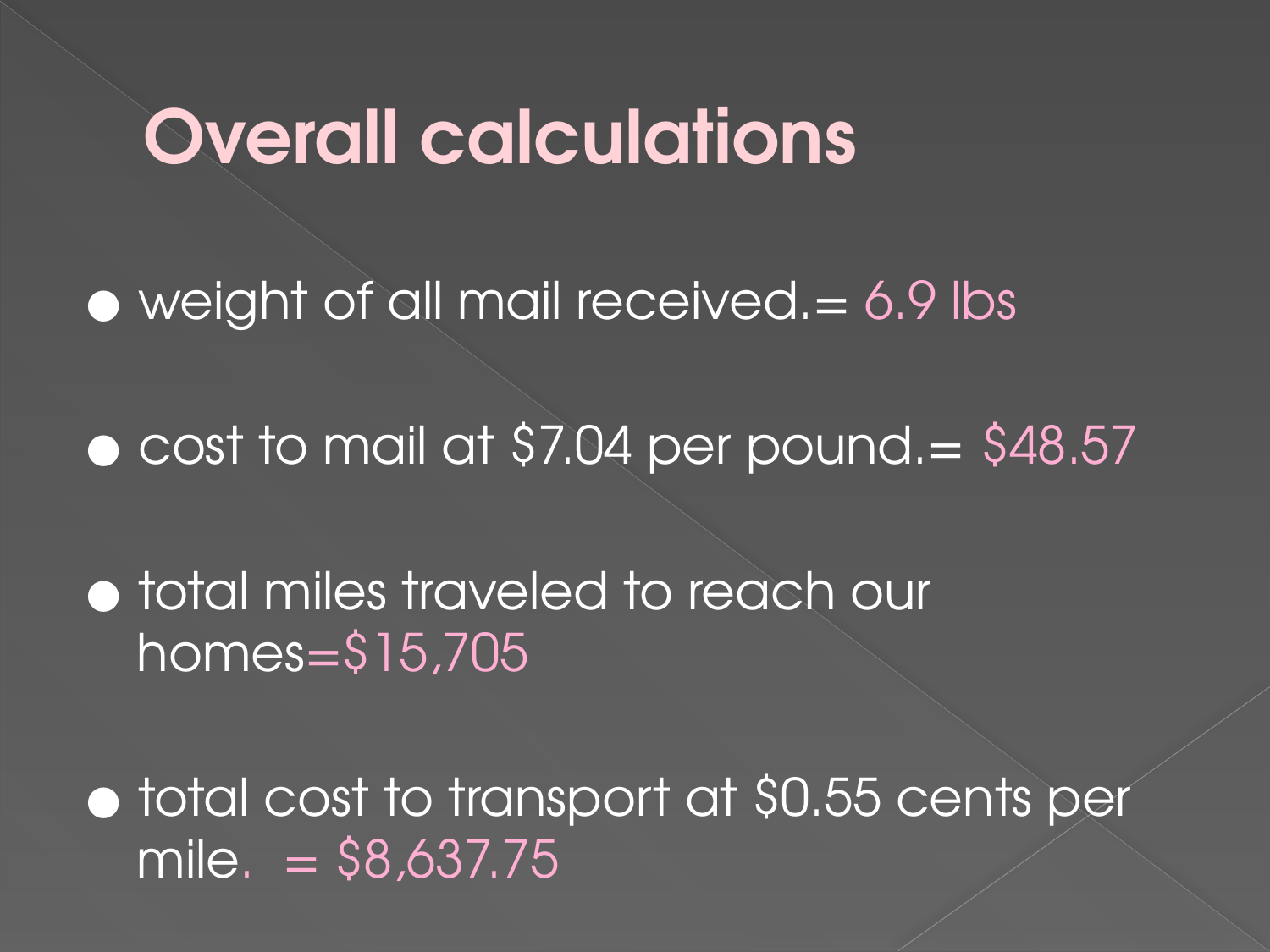

# Overall calculations
● weight of all mail received.= 6.9 lbs

● cost to mail at $7.04 per pound.= $48.57

● total miles traveled to reach our homes=$15,705

● total cost to transport at $0.55 cents per mile.  = $8,637.75